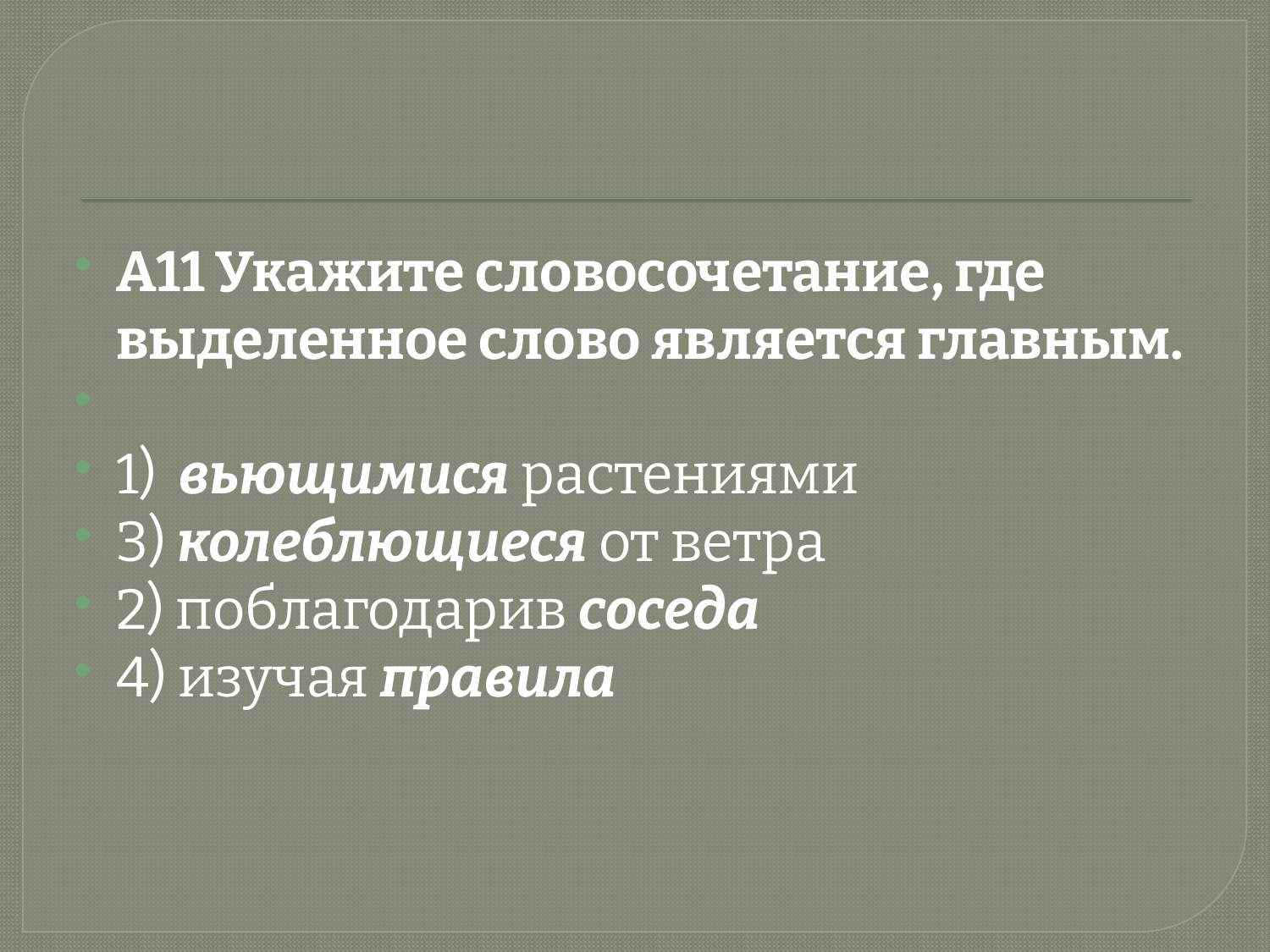

#
А11 Укажите словосочетание, где выделенное слово является главным.

1)  вьющимися растениями
3) колеблющиеся от ветра
2) поблагодарив соседа
4) изучая правила